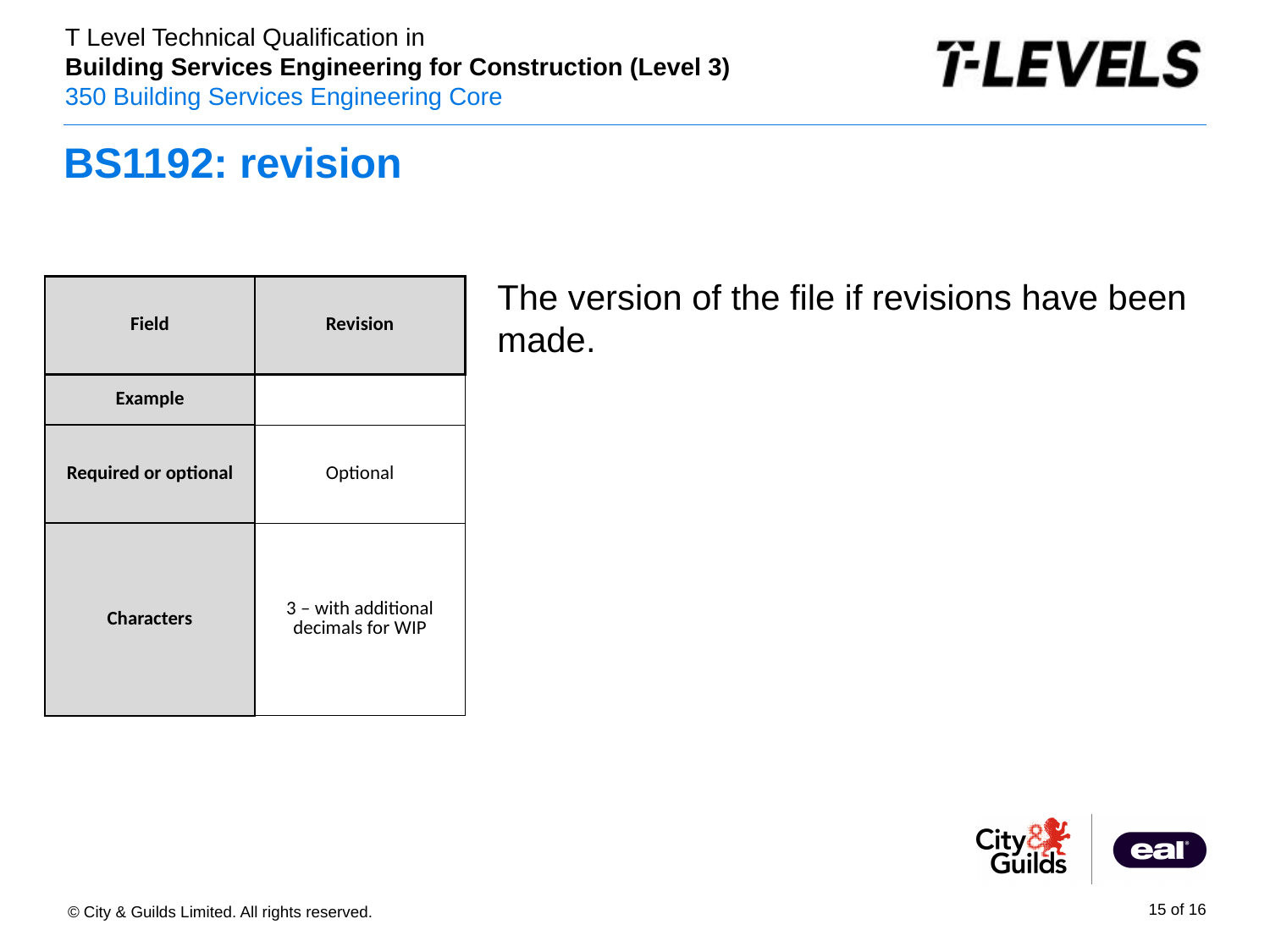

# BS1192: revision

The version of the file if revisions have been made.

| Field | Revision |
| --- | --- |
| Example |  |
| Required or optional | Optional |
| Characters | 3 – with additional decimals for WIP |